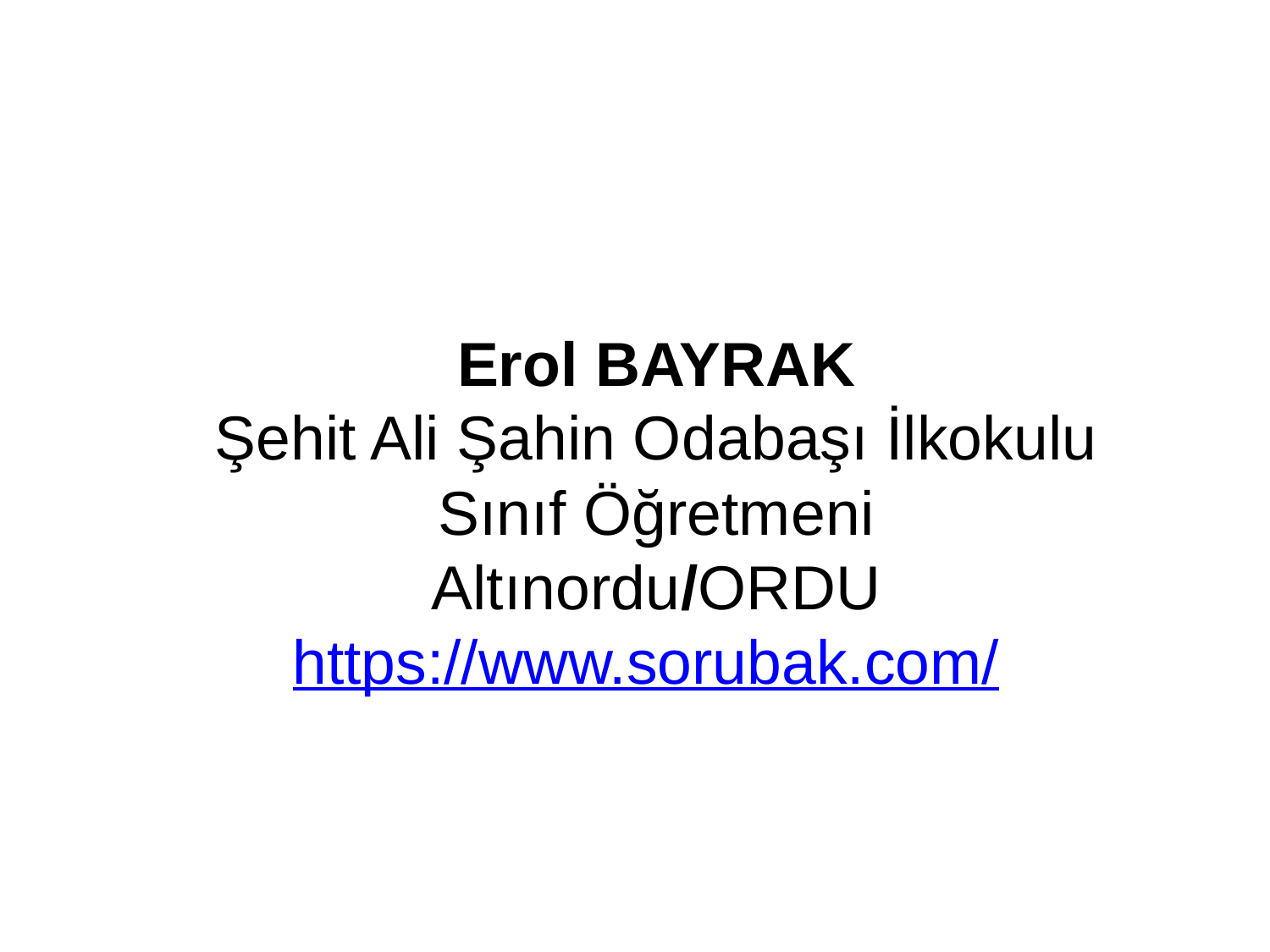

# Erol BAYRAK Şehit Ali Şahin Odabaşı İlkokulu Sınıf Öğretmeni Altınordu/ORDU https://www.sorubak.com/